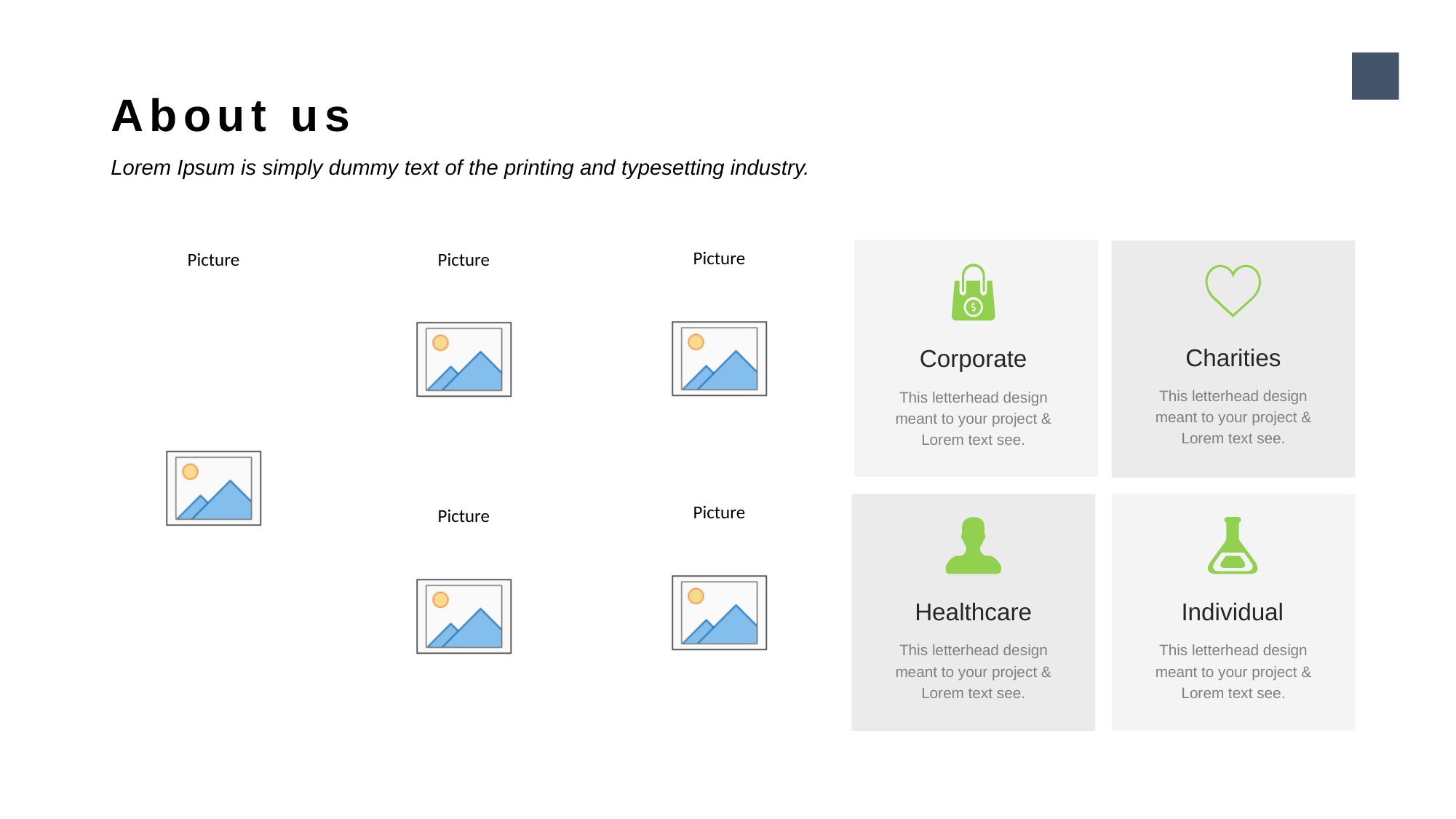

5
About us
Lorem Ipsum is simply dummy text of the printing and typesetting industry.

Corporate
This letterhead design meant to your project &
Lorem text see.

Charities
This letterhead design meant to your project &
Lorem text see.

Healthcare
This letterhead design meant to your project &
Lorem text see.

Individual
This letterhead design meant to your project &
Lorem text see.